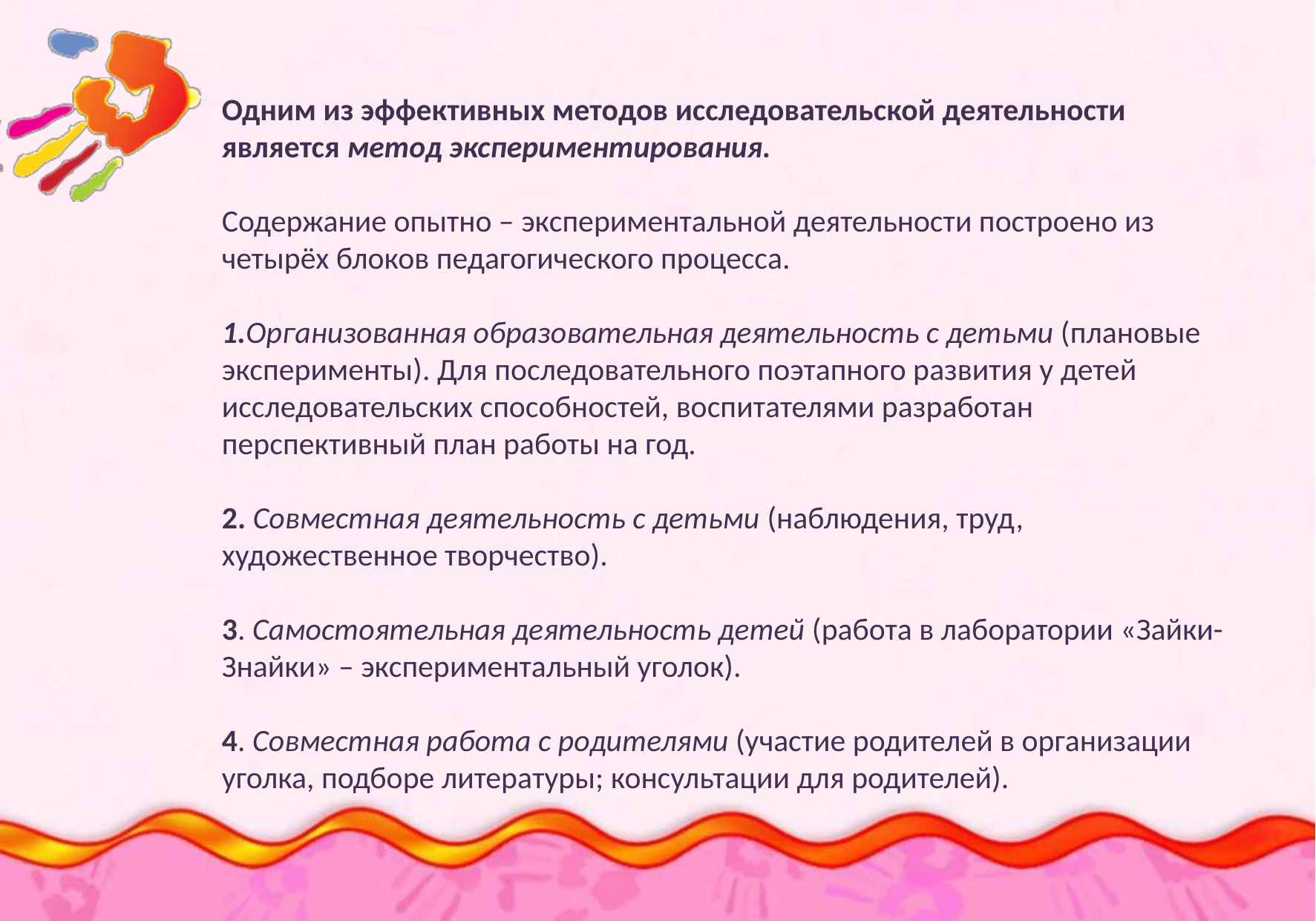

# Одним из эффективных методов исследовательской деятельности  является метод экспериментирования. Содержание опытно – экспериментальной деятельности построено из четырёх блоков педагогического процесса. 1.Организованная образовательная деятельность с детьми (плановые эксперименты). Для последовательного поэтапного развития у детей исследовательских способностей, воспитателями разработан перспективный план работы на год. 2. Совместная деятельность с детьми (наблюдения, труд, художественное творчество). 3. Самостоятельная деятельность детей (работа в лаборатории «Зайки-Знайки» – экспериментальный уголок). 4. Совместная работа с родителями (участие родителей в организации уголка, подборе литературы; консультации для родителей).